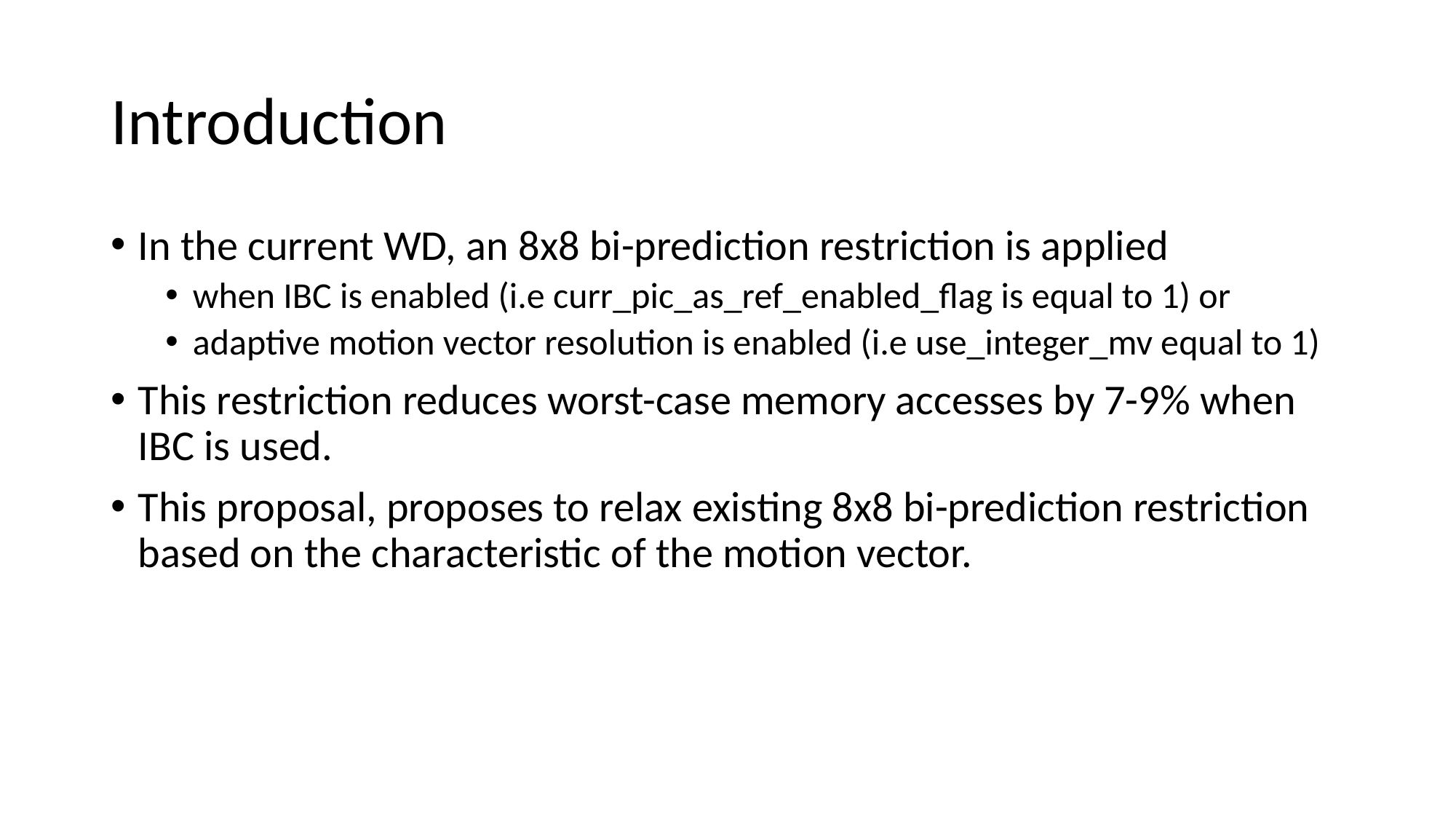

# Introduction
In the current WD, an 8x8 bi-prediction restriction is applied
when IBC is enabled (i.e curr_pic_as_ref_enabled_flag is equal to 1) or
adaptive motion vector resolution is enabled (i.e use_integer_mv equal to 1)
This restriction reduces worst-case memory accesses by 7-9% when IBC is used.
This proposal, proposes to relax existing 8x8 bi-prediction restriction based on the characteristic of the motion vector.